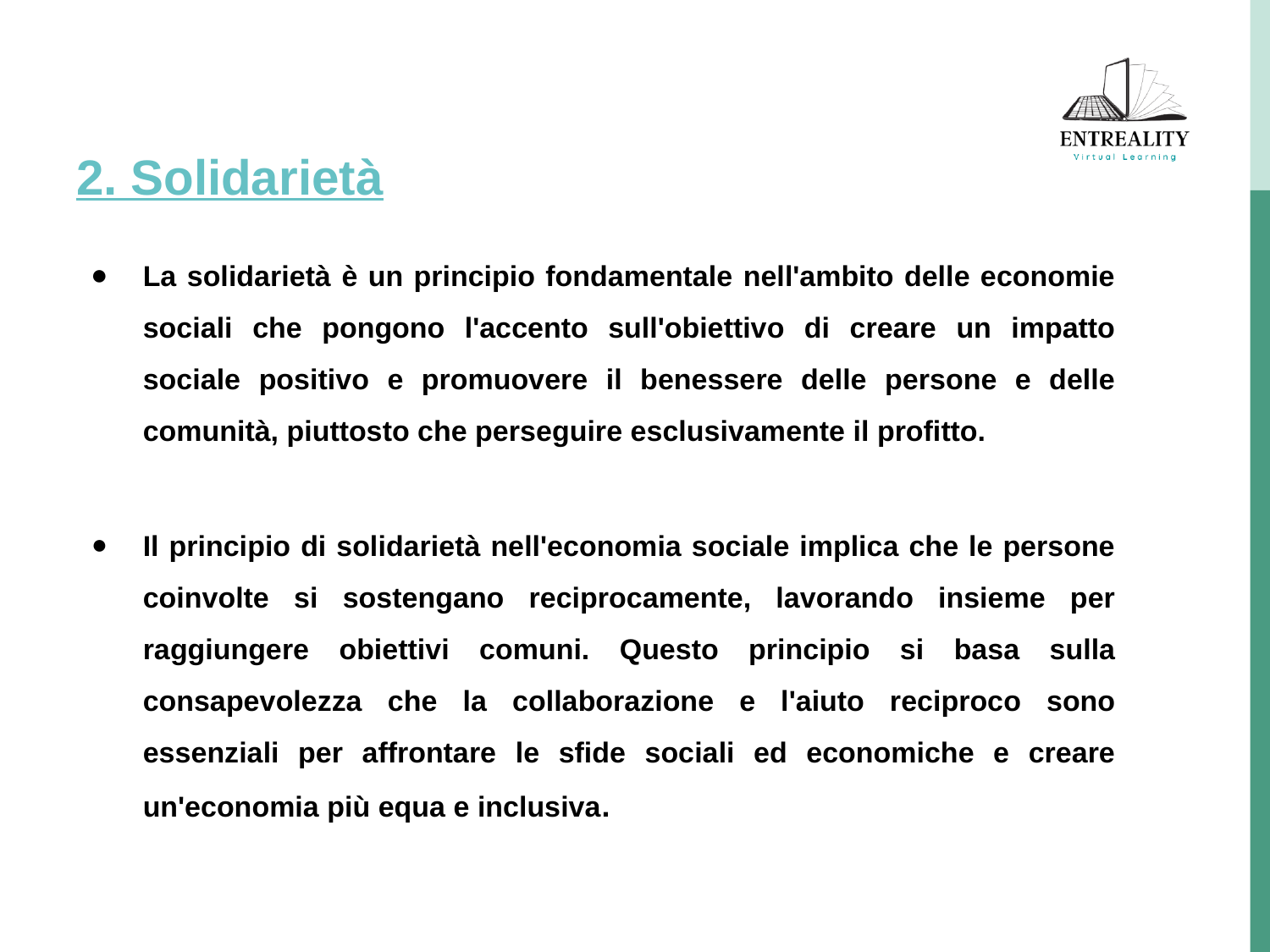

# 2. Solidarietà
La solidarietà è un principio fondamentale nell'ambito delle economie sociali che pongono l'accento sull'obiettivo di creare un impatto sociale positivo e promuovere il benessere delle persone e delle comunità, piuttosto che perseguire esclusivamente il profitto.

Il principio di solidarietà nell'economia sociale implica che le persone coinvolte si sostengano reciprocamente, lavorando insieme per raggiungere obiettivi comuni. Questo principio si basa sulla consapevolezza che la collaborazione e l'aiuto reciproco sono essenziali per affrontare le sfide sociali ed economiche e creare un'economia più equa e inclusiva.